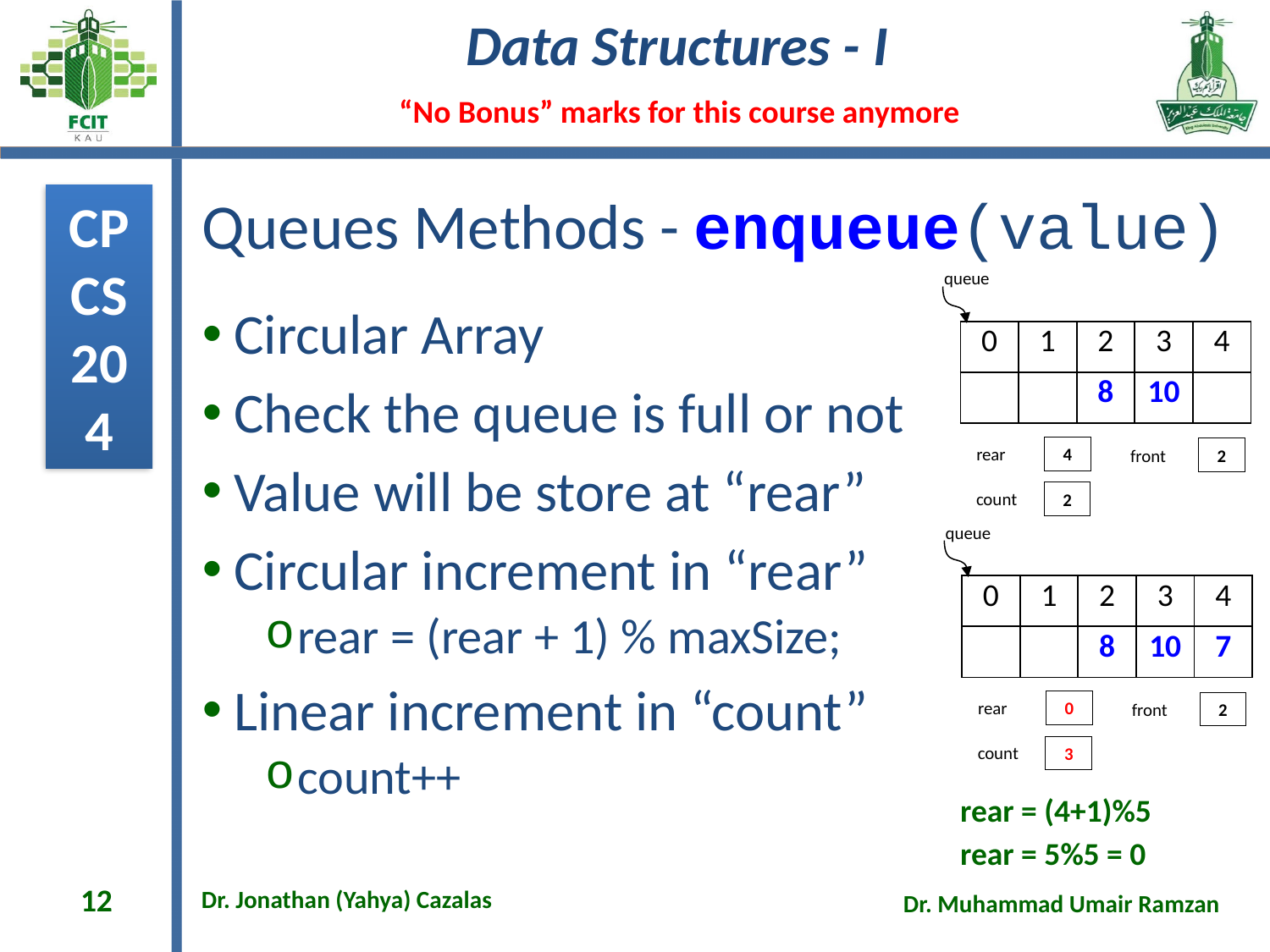

# Queues Methods - enqueue(value)
queue
Circular Array
Check the queue is full or not
Value will be store at “rear”
Circular increment in “rear”
rear = (rear + 1) % maxSize;
Linear increment in “count”
count++
| 0 | 1 | 2 | 3 | 4 |
| --- | --- | --- | --- | --- |
|  |  | 8 | 10 |  |
rear
4
front
2
count
2
queue
| 0 | 1 | 2 | 3 | 4 |
| --- | --- | --- | --- | --- |
|  |  | 8 | 10 | 7 |
rear
0
front
2
count
3
rear = (4+1)%5
rear = 5%5 = 0
12